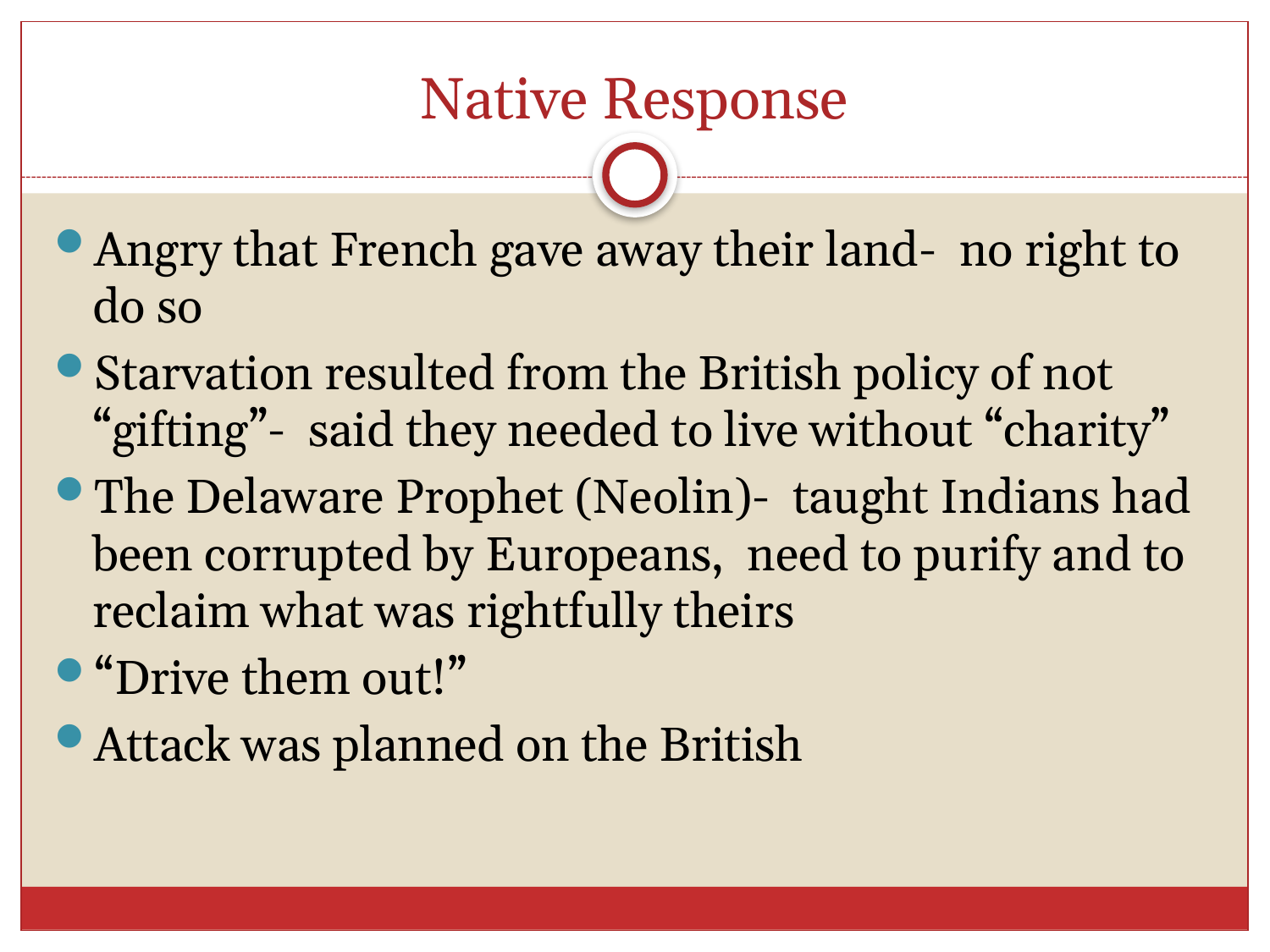

# Native Response
Angry that French gave away their land-  no right to do so
Starvation resulted from the British policy of not “gifting”-  said they needed to live without “charity”
The Delaware Prophet (Neolin)-  taught Indians had been corrupted by Europeans,  need to purify and to reclaim what was rightfully theirs
“Drive them out!”
Attack was planned on the British